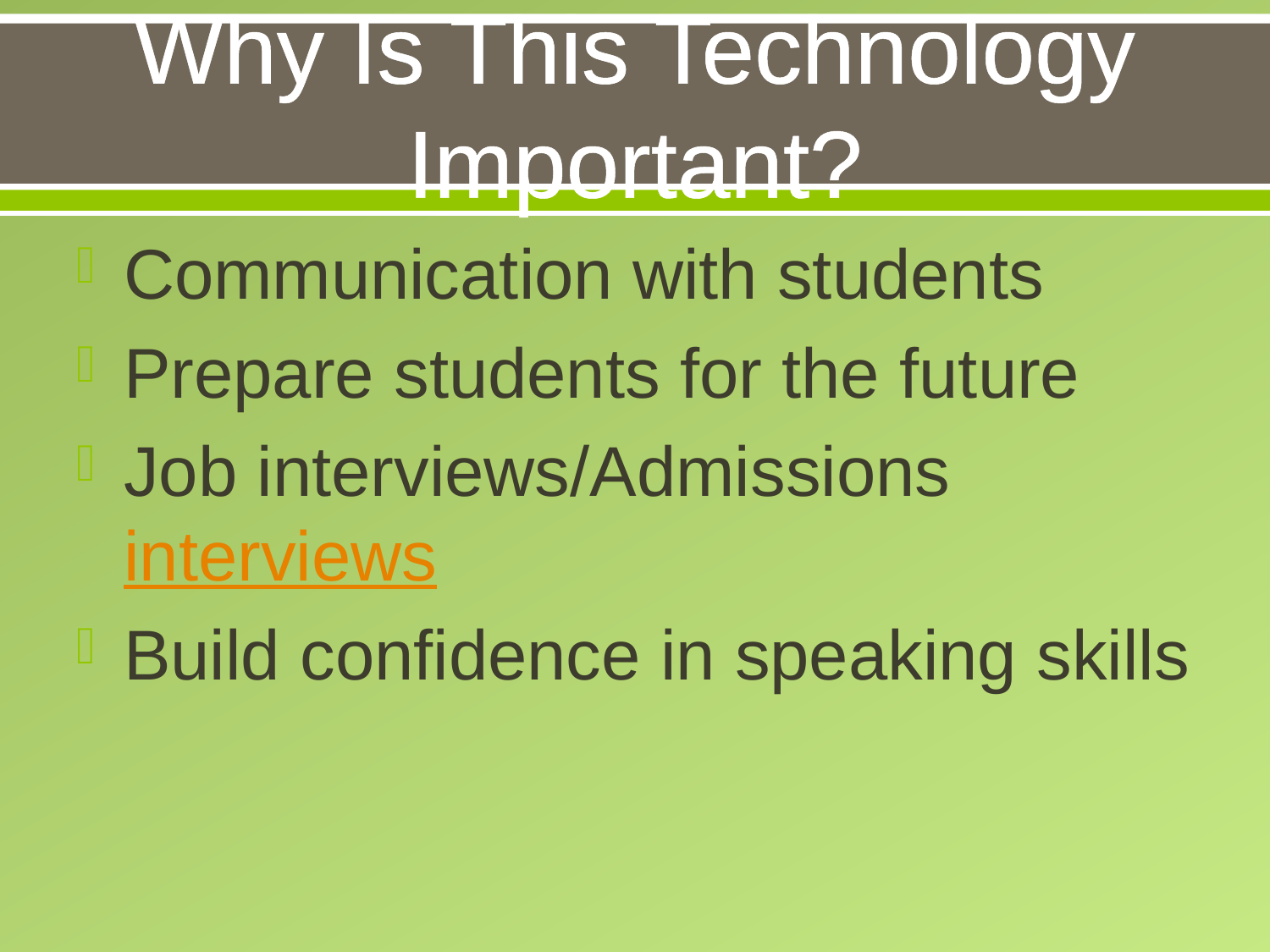

# Why Is This Technology Important?
Communication with students
Prepare students for the future
Job interviews/Admissions interviews
Build confidence in speaking skills